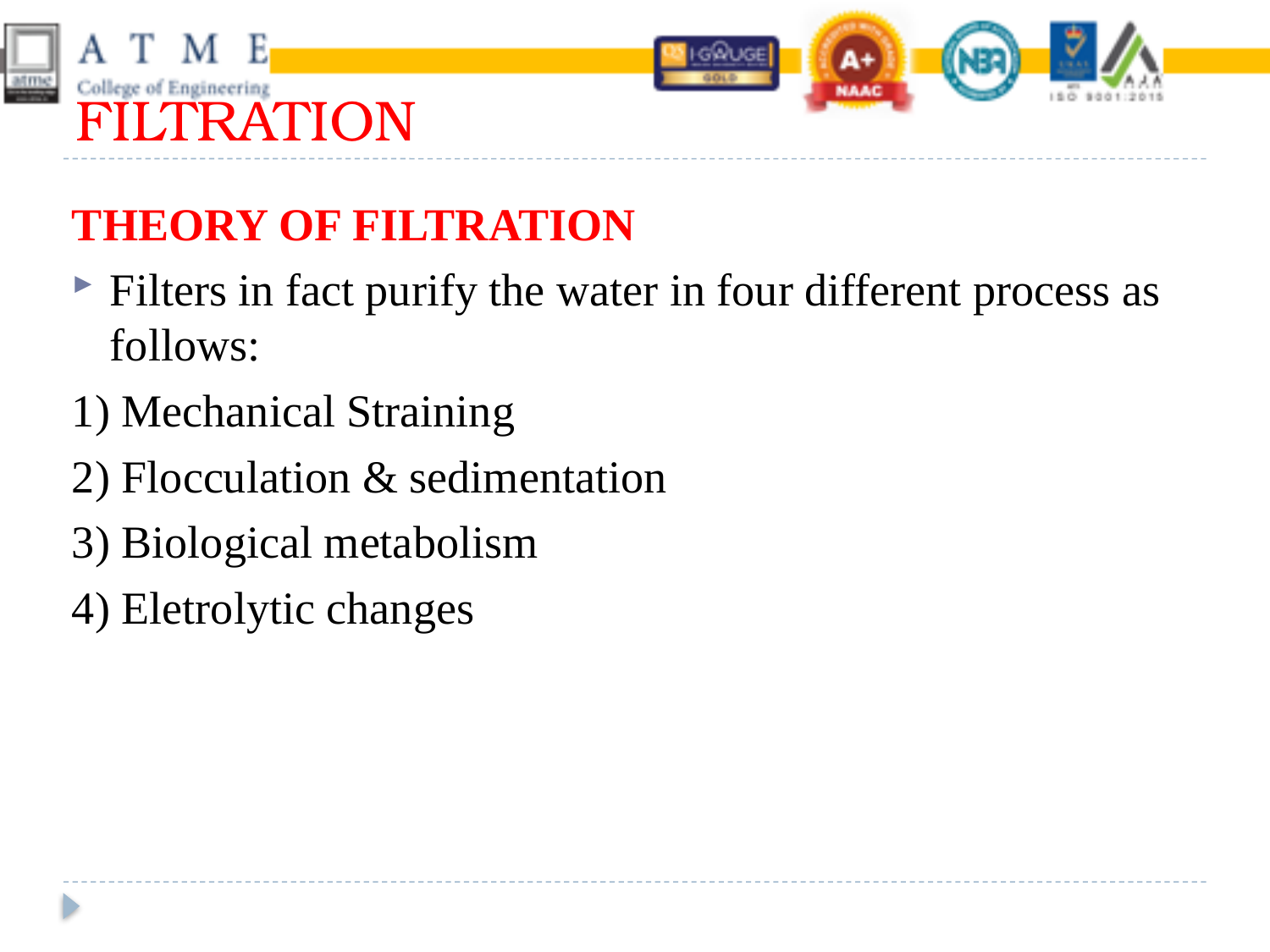

# FILTRATION
THEORY OF FILTRATION
Filters in fact purify the water in four different process as follows:
1) Mechanical Straining
2) Flocculation & sedimentation
3) Biological metabolism
4) Eletrolytic changes